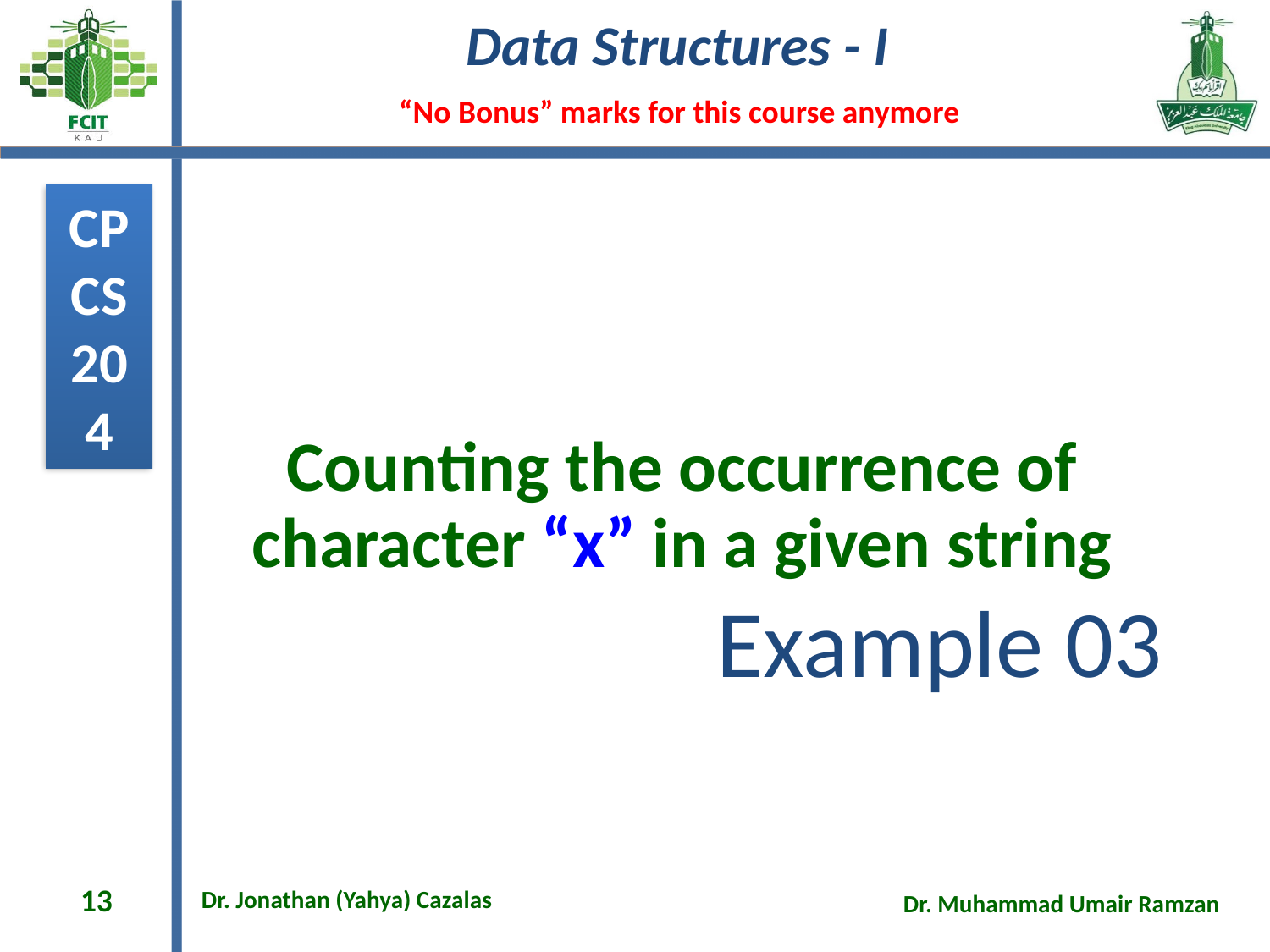

# Counting the occurrence of character “x” in a given string
Example 03
13